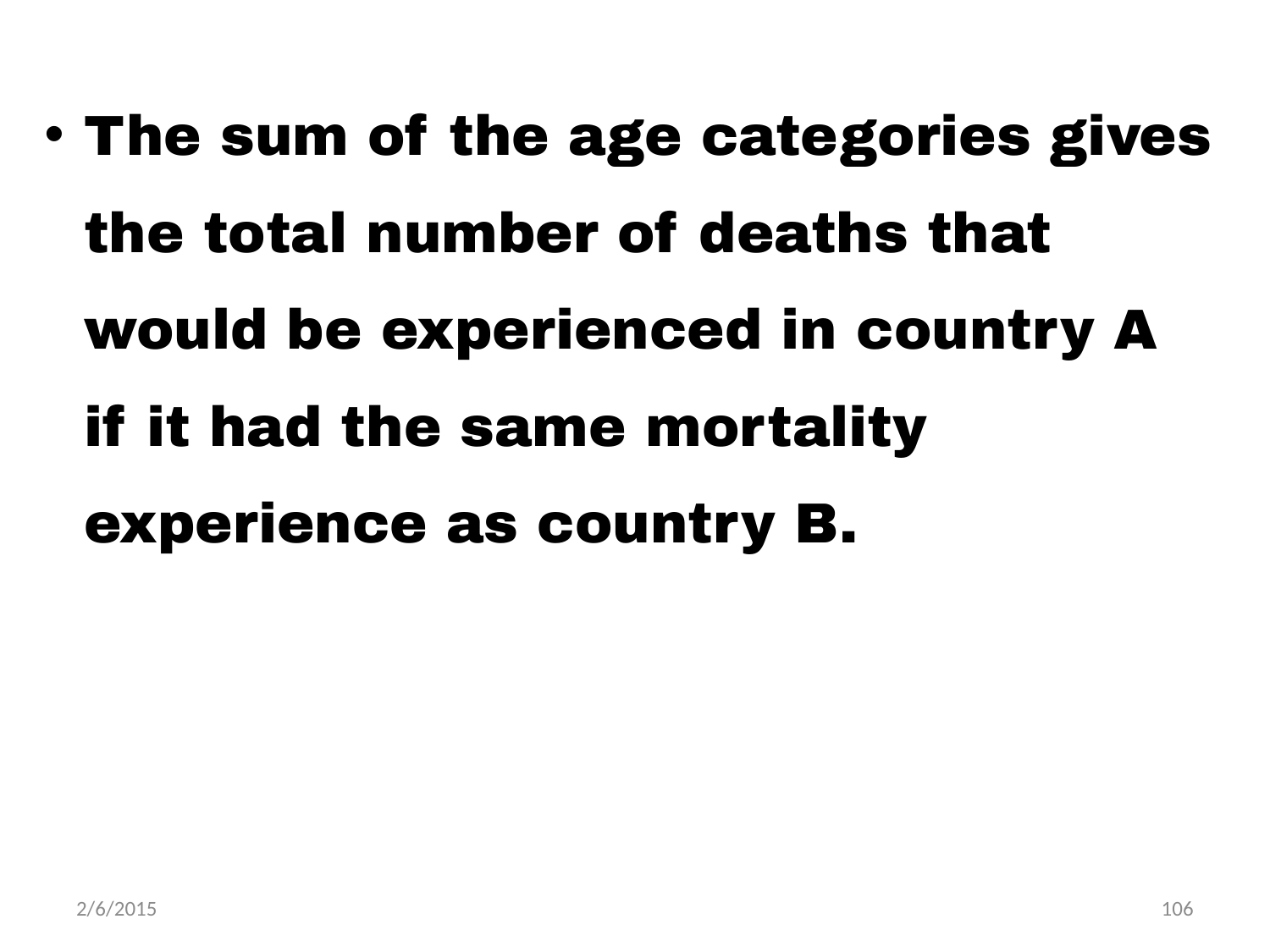

The sum of the age categories gives the total number of deaths that would be experienced in country A if it had the same mortality experience as country B.
2/6/2015
106